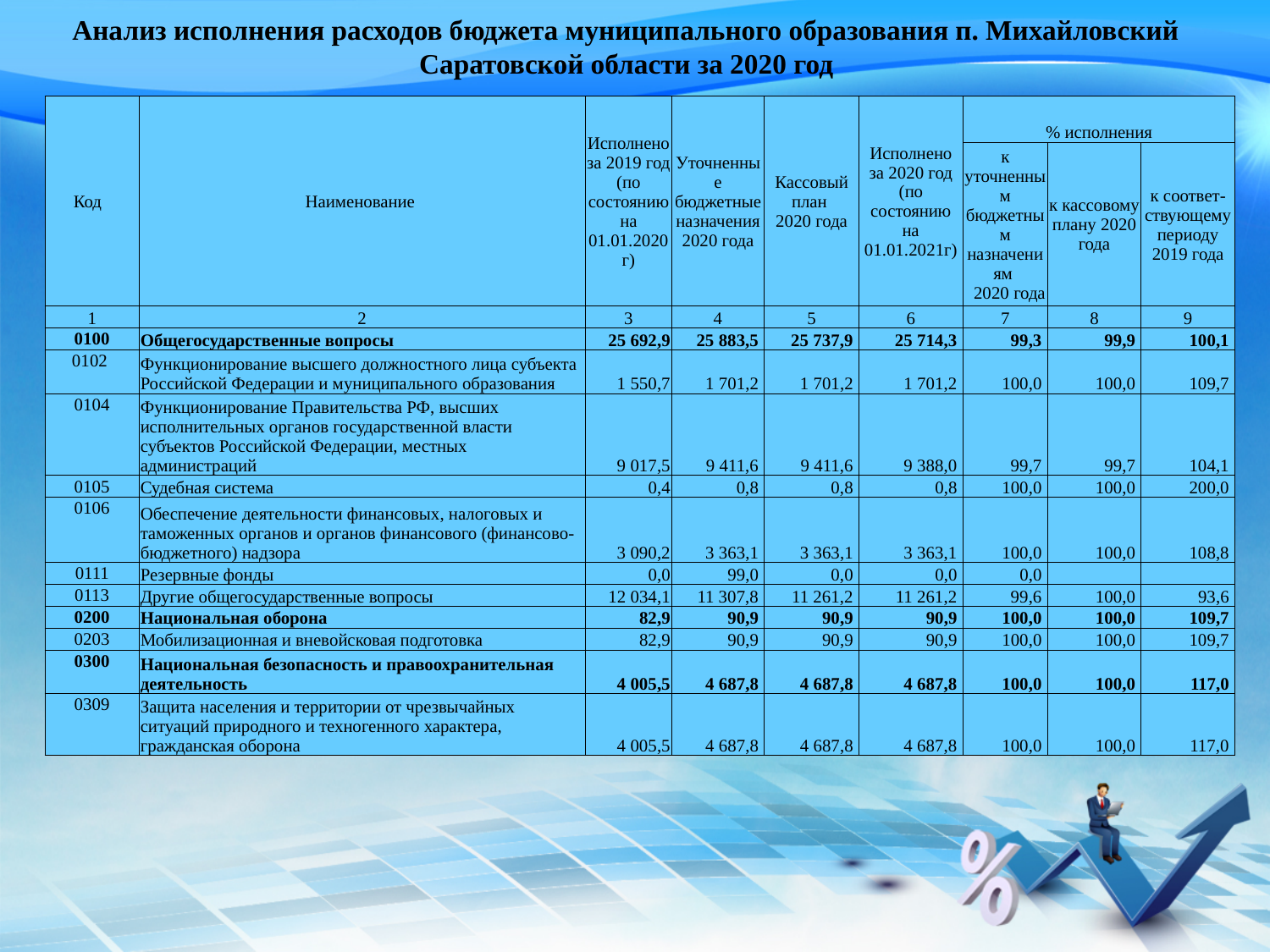

# Анализ исполнения расходов бюджета муниципального образования п. Михайловский Саратовской области за 2020 год
| Код | Наименование | Исполнено за 2019 год (по состоянию на 01.01.2020г) | Уточненные бюджетные назначения 2020 года | Кассовый план 2020 года | Исполнено за 2020 год (по состоянию на 01.01.2021г) | % исполнения |  |  |
| --- | --- | --- | --- | --- | --- | --- | --- | --- |
|  |  |  |  |  |  | к уточненным бюджетным назначениям 2020 года | к кассовому плану 2020 года | к соответ-ствующему периоду 2019 года |
| 1 | 2 | 3 | 4 | 5 | 6 | 7 | 8 | 9 |
| 0100 | Общегосударственные вопросы | 25 692,9 | 25 883,5 | 25 737,9 | 25 714,3 | 99,3 | 99,9 | 100,1 |
| 0102 | Функционирование высшего должностного лица субъекта Российской Федерации и муниципального образования | 1 550,7 | 1 701,2 | 1 701,2 | 1 701,2 | 100,0 | 100,0 | 109,7 |
| 0104 | Функционирование Правительства РФ, высших исполнительных органов государственной власти субъектов Российской Федерации, местных администраций | 9 017,5 | 9 411,6 | 9 411,6 | 9 388,0 | 99,7 | 99,7 | 104,1 |
| 0105 | Судебная система | 0,4 | 0,8 | 0,8 | 0,8 | 100,0 | 100,0 | 200,0 |
| 0106 | Обеспечение деятельности финансовых, налоговых и таможенных органов и органов финансового (финансово-бюджетного) надзора | 3 090,2 | 3 363,1 | 3 363,1 | 3 363,1 | 100,0 | 100,0 | 108,8 |
| 0111 | Резервные фонды | 0,0 | 99,0 | 0,0 | 0,0 | 0,0 |  |  |
| 0113 | Другие общегосударственные вопросы | 12 034,1 | 11 307,8 | 11 261,2 | 11 261,2 | 99,6 | 100,0 | 93,6 |
| 0200 | Национальная оборона | 82,9 | 90,9 | 90,9 | 90,9 | 100,0 | 100,0 | 109,7 |
| 0203 | Мобилизационная и вневойсковая подготовка | 82,9 | 90,9 | 90,9 | 90,9 | 100,0 | 100,0 | 109,7 |
| 0300 | Национальная безопасность и правоохранительная деятельность | 4 005,5 | 4 687,8 | 4 687,8 | 4 687,8 | 100,0 | 100,0 | 117,0 |
| 0309 | Защита населения и территории от чрезвычайных ситуаций природного и техногенного характера, гражданская оборона | 4 005,5 | 4 687,8 | 4 687,8 | 4 687,8 | 100,0 | 100,0 | 117,0 |